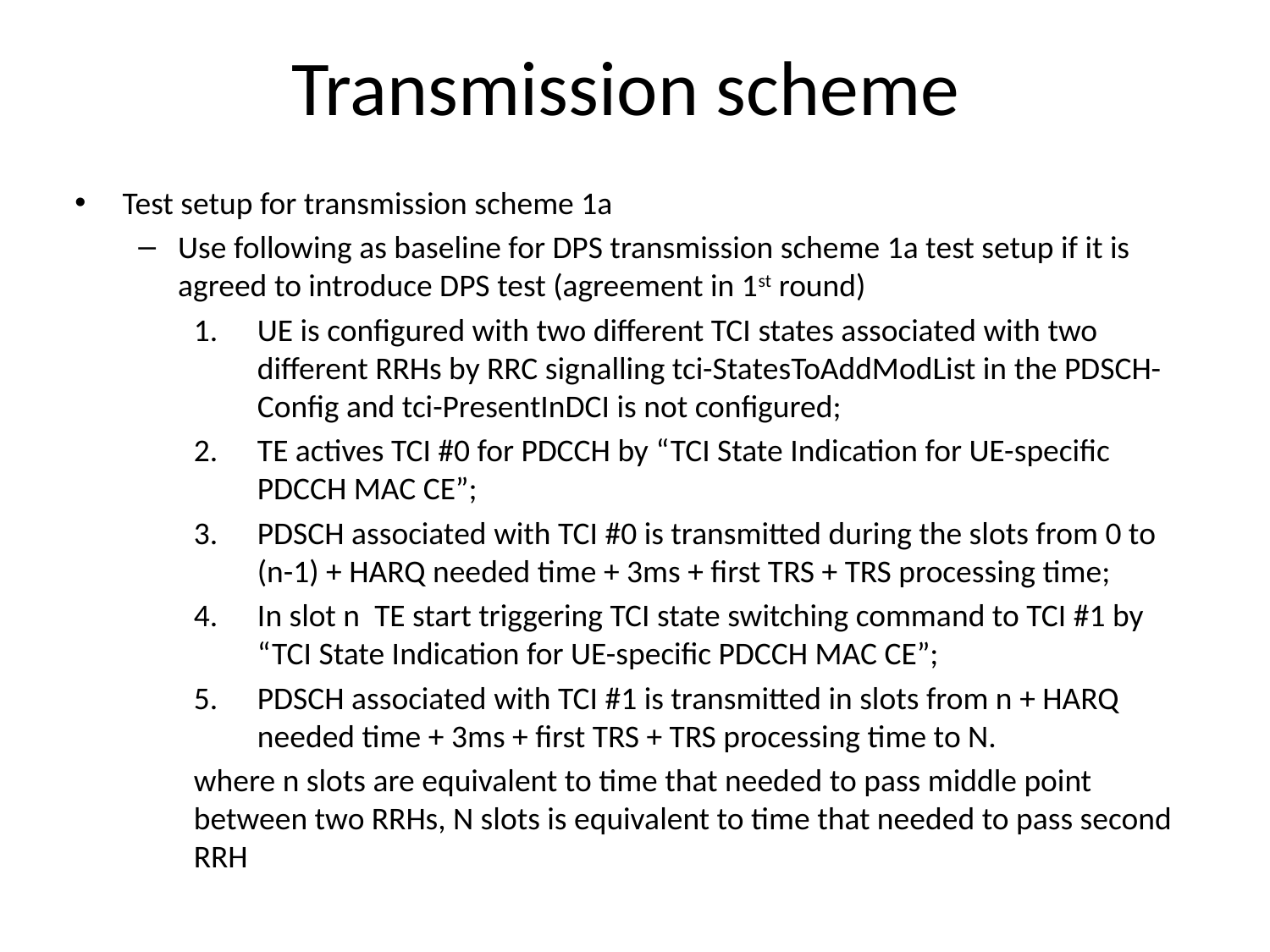

# Transmission scheme
Test setup for transmission scheme 1a
Use following as baseline for DPS transmission scheme 1a test setup if it is agreed to introduce DPS test (agreement in 1st round)
UE is configured with two different TCI states associated with two different RRHs by RRC signalling tci-StatesToAddModList in the PDSCH-Config and tci-PresentInDCI is not configured;
TE actives TCI #0 for PDCCH by “TCI State Indication for UE-specific PDCCH MAC CE”;
PDSCH associated with TCI #0 is transmitted during the slots from 0 to (n-1) + HARQ needed time + 3ms + first TRS + TRS processing time;
In slot n  TE start triggering TCI state switching command to TCI #1 by “TCI State Indication for UE-specific PDCCH MAC CE”;
PDSCH associated with TCI #1 is transmitted in slots from n + HARQ needed time + 3ms + first TRS + TRS processing time to N.
where n slots are equivalent to time that needed to pass middle point between two RRHs, N slots is equivalent to time that needed to pass second RRH